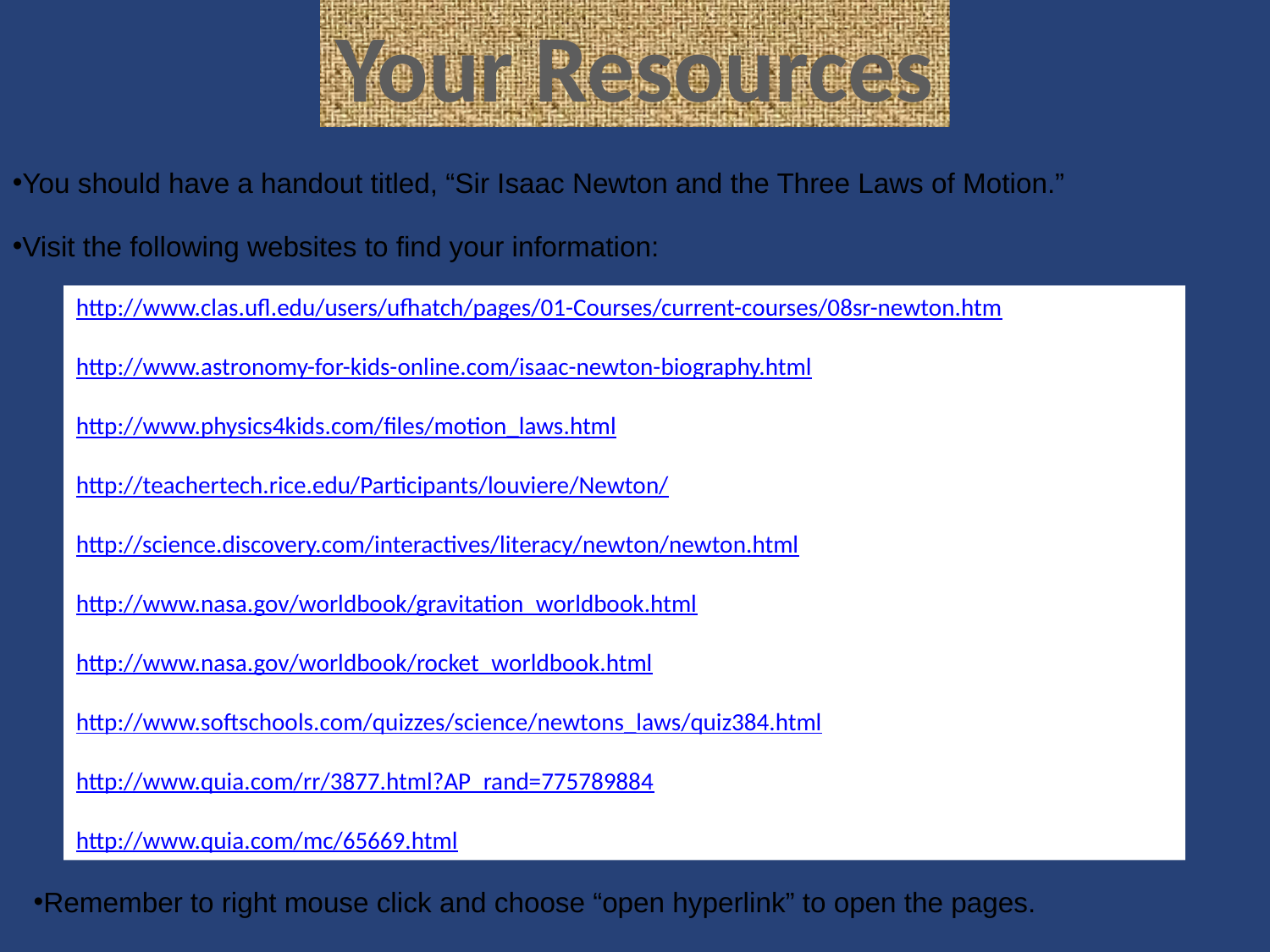

Your Resources
You should have a handout titled, “Sir Isaac Newton and the Three Laws of Motion.”
Visit the following websites to find your information:
http://www.clas.ufl.edu/users/ufhatch/pages/01-Courses/current-courses/08sr-newton.htm

http://www.astronomy-for-kids-online.com/isaac-newton-biography.html

http://www.physics4kids.com/files/motion_laws.html

http://teachertech.rice.edu/Participants/louviere/Newton/

http://science.discovery.com/interactives/literacy/newton/newton.html

http://www.nasa.gov/worldbook/gravitation_worldbook.html

http://www.nasa.gov/worldbook/rocket_worldbook.html

http://www.softschools.com/quizzes/science/newtons_laws/quiz384.html

http://www.quia.com/rr/3877.html?AP_rand=775789884

http://www.quia.com/mc/65669.html
Remember to right mouse click and choose “open hyperlink” to open the pages.